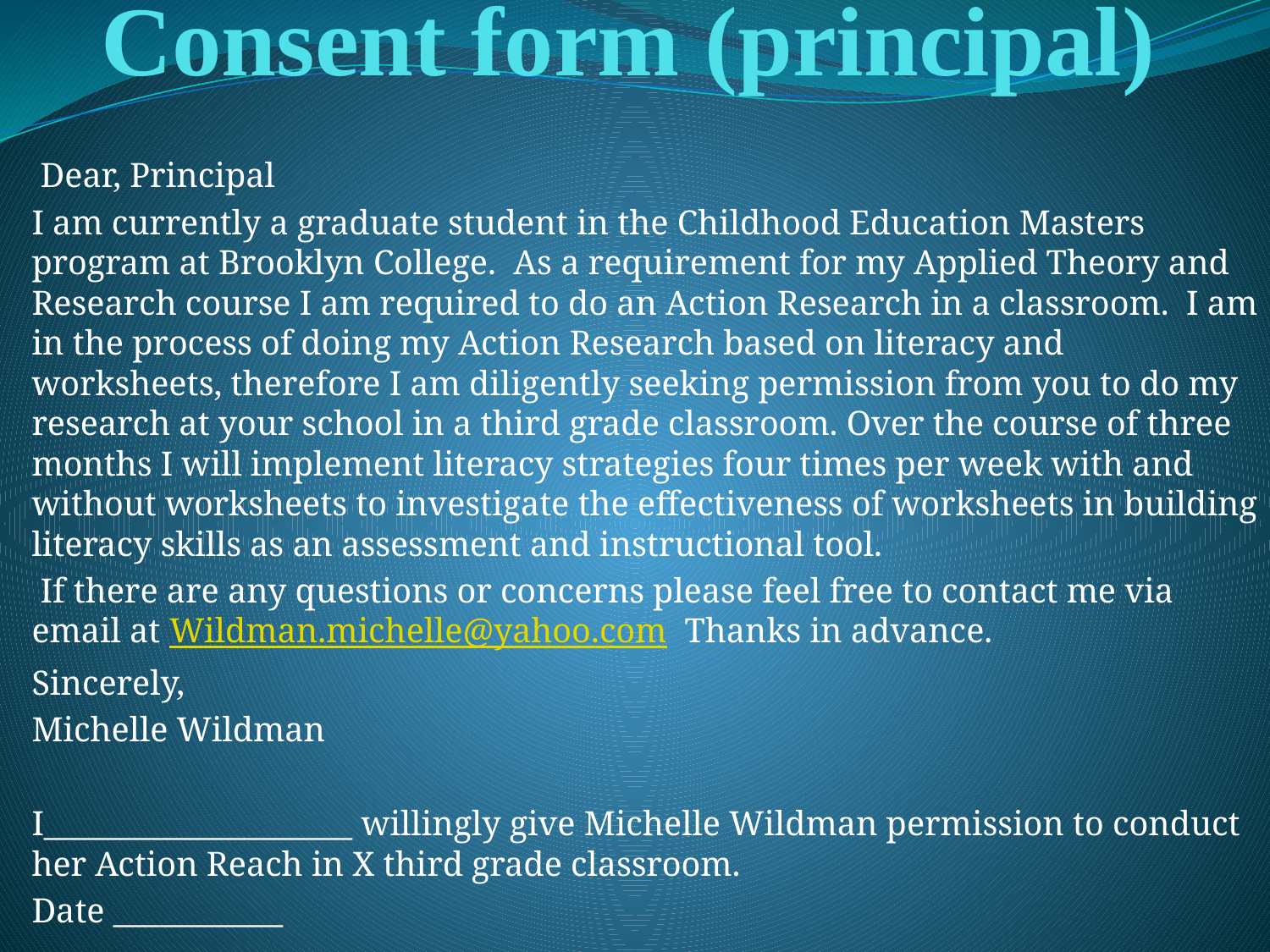

# Consent form (principal)
 Dear, Principal
I am currently a graduate student in the Childhood Education Masters program at Brooklyn College.  As a requirement for my Applied Theory and Research course I am required to do an Action Research in a classroom.  I am in the process of doing my Action Research based on literacy and worksheets, therefore I am diligently seeking permission from you to do my research at your school in a third grade classroom. Over the course of three months I will implement literacy strategies four times per week with and without worksheets to investigate the effectiveness of worksheets in building literacy skills as an assessment and instructional tool.
 If there are any questions or concerns please feel free to contact me via email at Wildman.michelle@yahoo.com  Thanks in advance.
Sincerely,
Michelle Wildman

I____________________ willingly give Michelle Wildman permission to conduct her Action Reach in X third grade classroom.
Date ___________